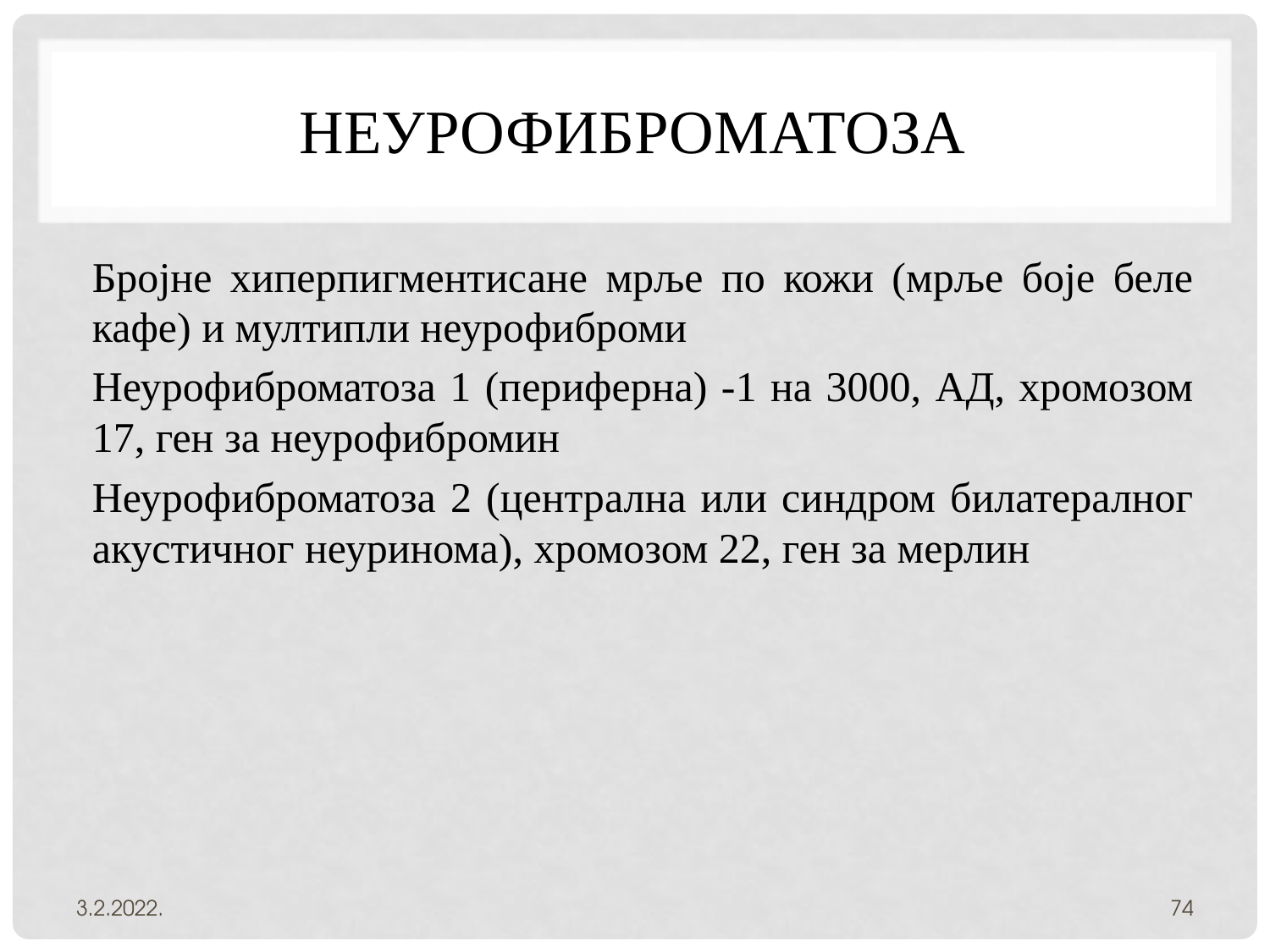

# неурофиброматоза
Бројне хиперпигментисане мрље по кожи (мрље боје беле кафе) и мултипли неурофиброми
Неурофиброматоза 1 (периферна) -1 на 3000, АД, хромозом 17, ген за неурофибромин
Неурофиброматоза 2 (централна или синдром билатералног акустичног неуринома), хромозом 22, ген за мерлин
3.2.2022.
74